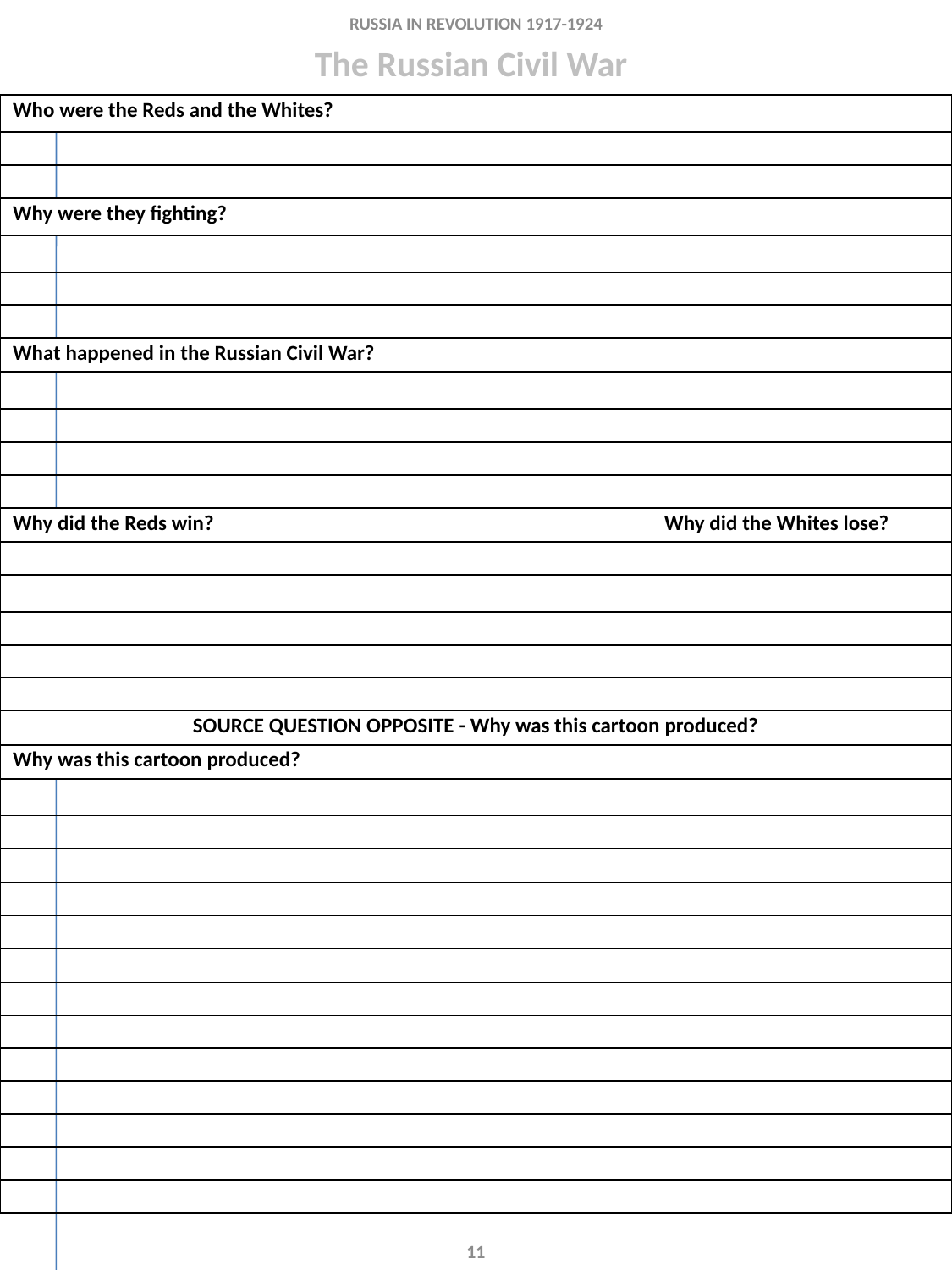

RUSSIA IN REVOLUTION 1917-1924
The Russian Civil War
| Who were the Reds and the Whites? |
| --- |
|  |
|  |
| Why were they fighting? |
|  |
|  |
|  |
| What happened in the Russian Civil War? |
|  |
|  |
|  |
|  |
| Why did the Reds win? Why did the Whites lose? |
|  |
|  |
|  |
|  |
|  |
| SOURCE QUESTION OPPOSITE - Why was this cartoon produced? |
| Why was this cartoon produced? |
|  |
|  |
|  |
|  |
|  |
|  |
|  |
|  |
|  |
|  |
|  |
|  |
|  |
11